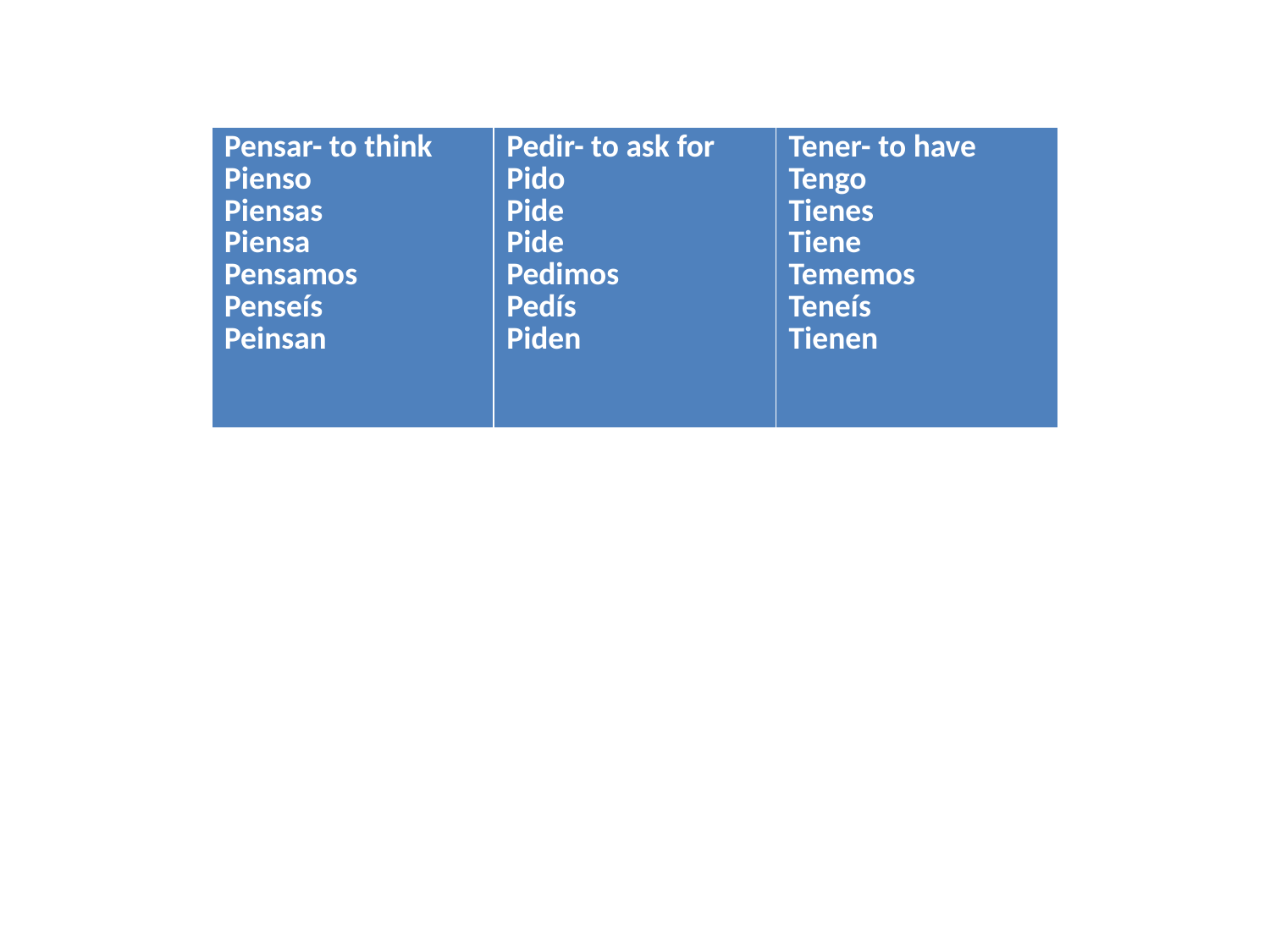

#
| Pensar- to think Pienso Piensas Piensa Pensamos Penseís Peinsan | Pedir- to ask for Pido Pide Pide Pedimos Pedís Piden | Tener- to have Tengo Tienes Tiene Tememos Teneís Tienen |
| --- | --- | --- |